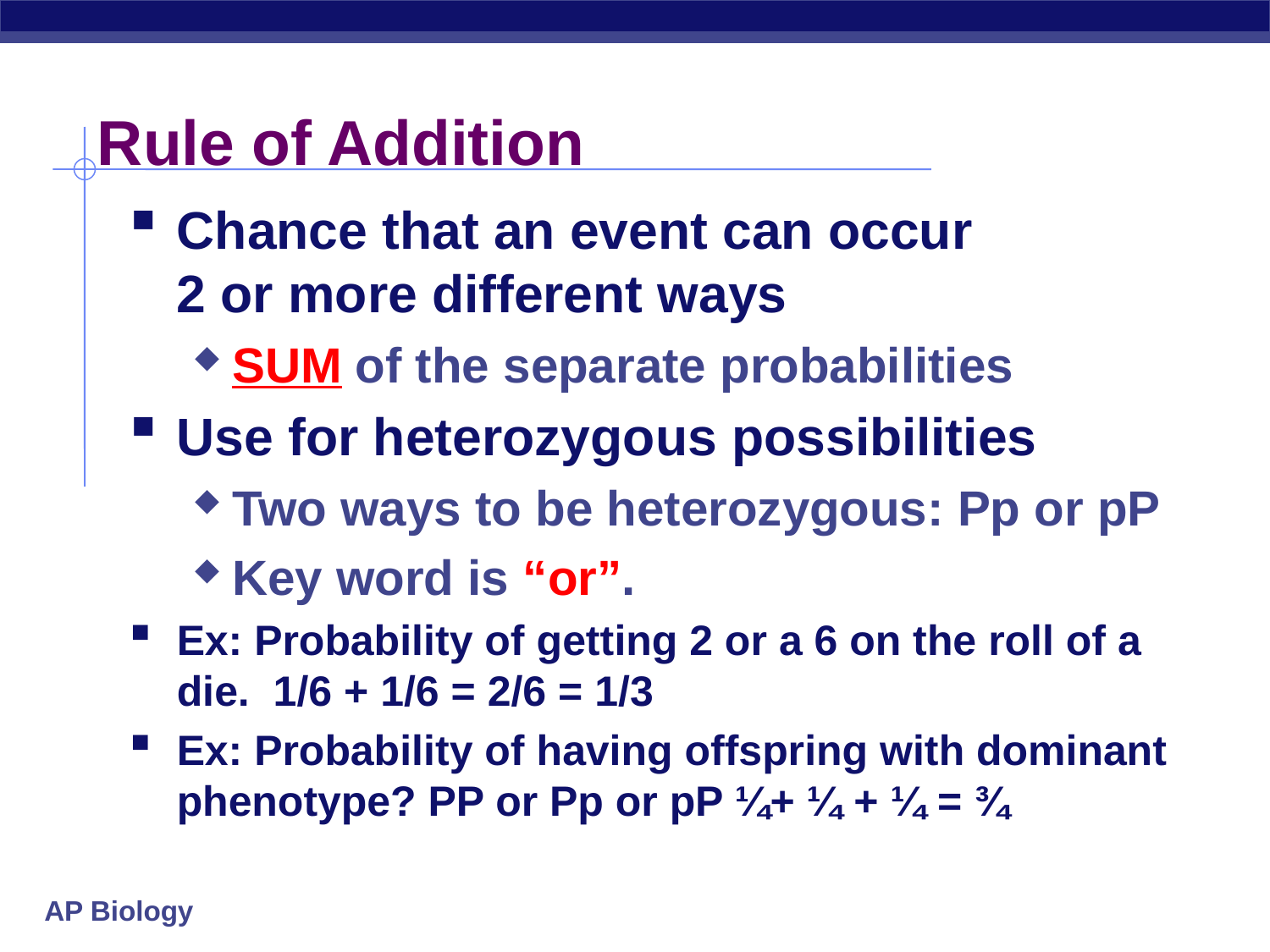

# Rule of Addition
Chance that an event can occur
2 or more different ways
SUM of the separate probabilities
Use for heterozygous possibilities
Two ways to be heterozygous: Pp or pP
Key word is “or”.
Ex: Probability of getting 2 or a 6 on the roll of a die.  1/6 + 1/6 = 2/6 = 1/3
Ex: Probability of having offspring with dominant phenotype? PP or Pp or pP ¼+ ¼ + ¼ = ¾